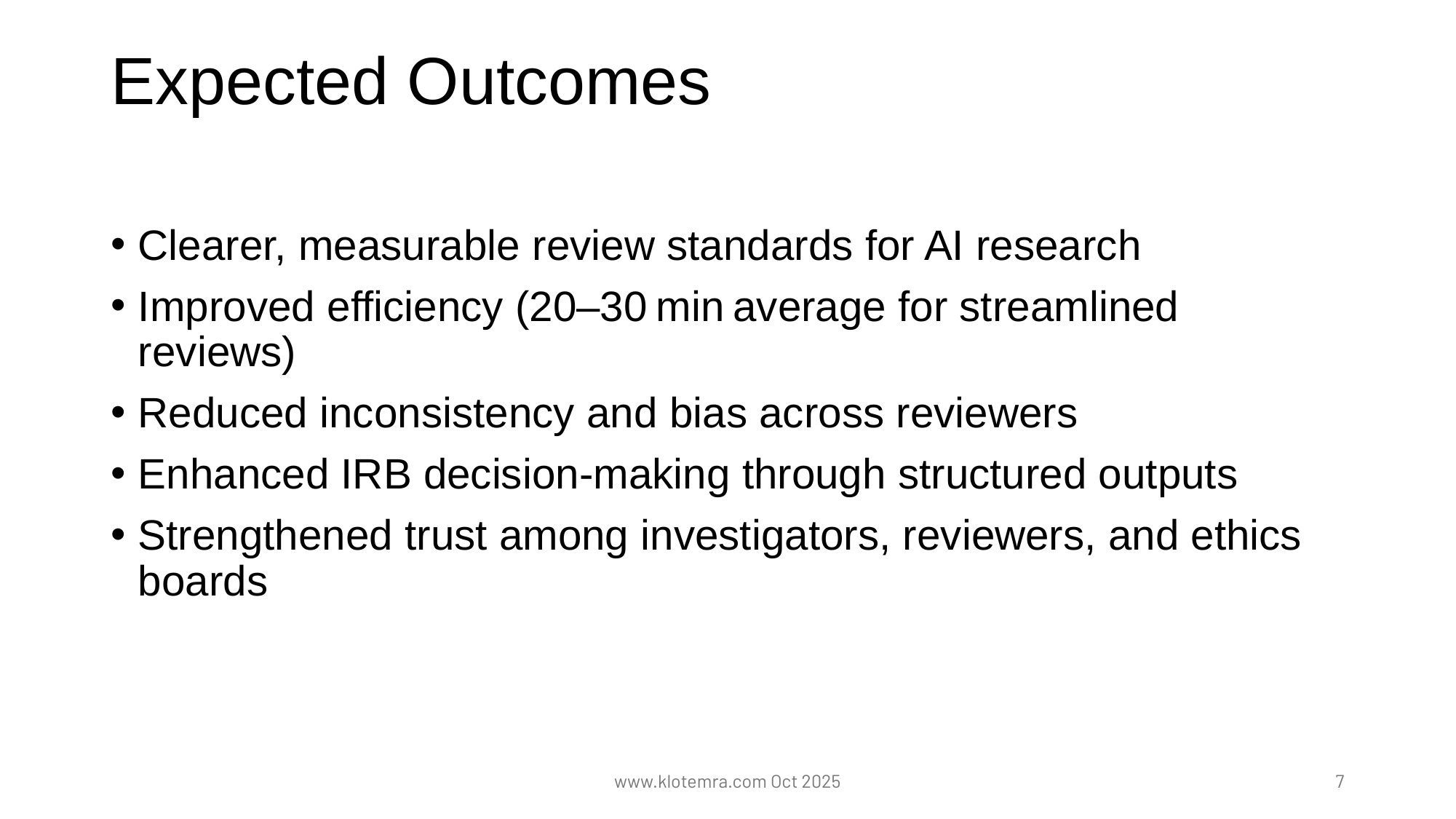

# Expected Outcomes
Clearer, measurable review standards for AI research
Improved efficiency (20–30 min average for streamlined reviews)
Reduced inconsistency and bias across reviewers
Enhanced IRB decision‑making through structured outputs
Strengthened trust among investigators, reviewers, and ethics boards

www.klotemra.com Oct 2025
7